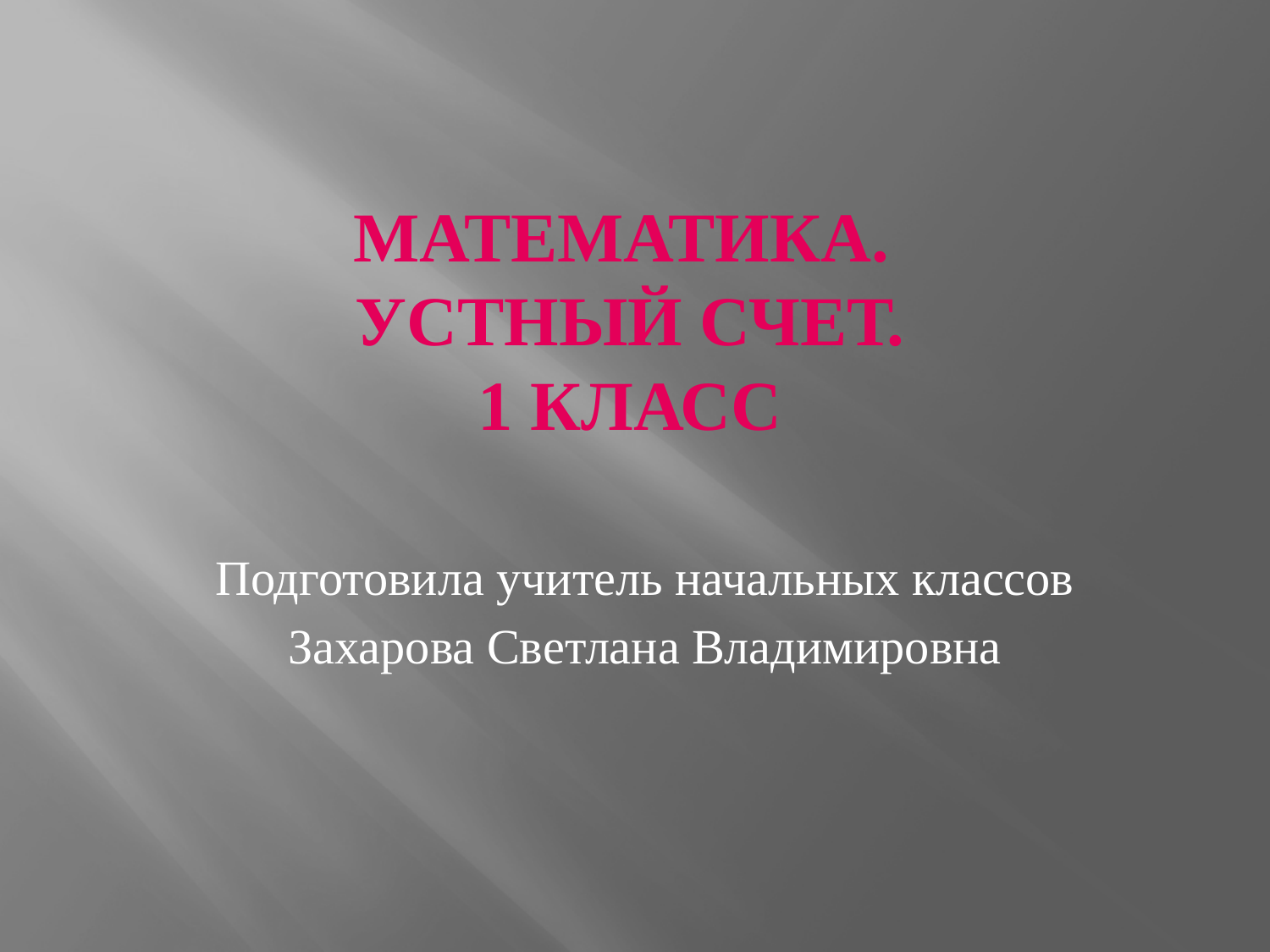

# Математика. Устный счет. 1 класс
Подготовила учитель начальных классов
Захарова Светлана Владимировна